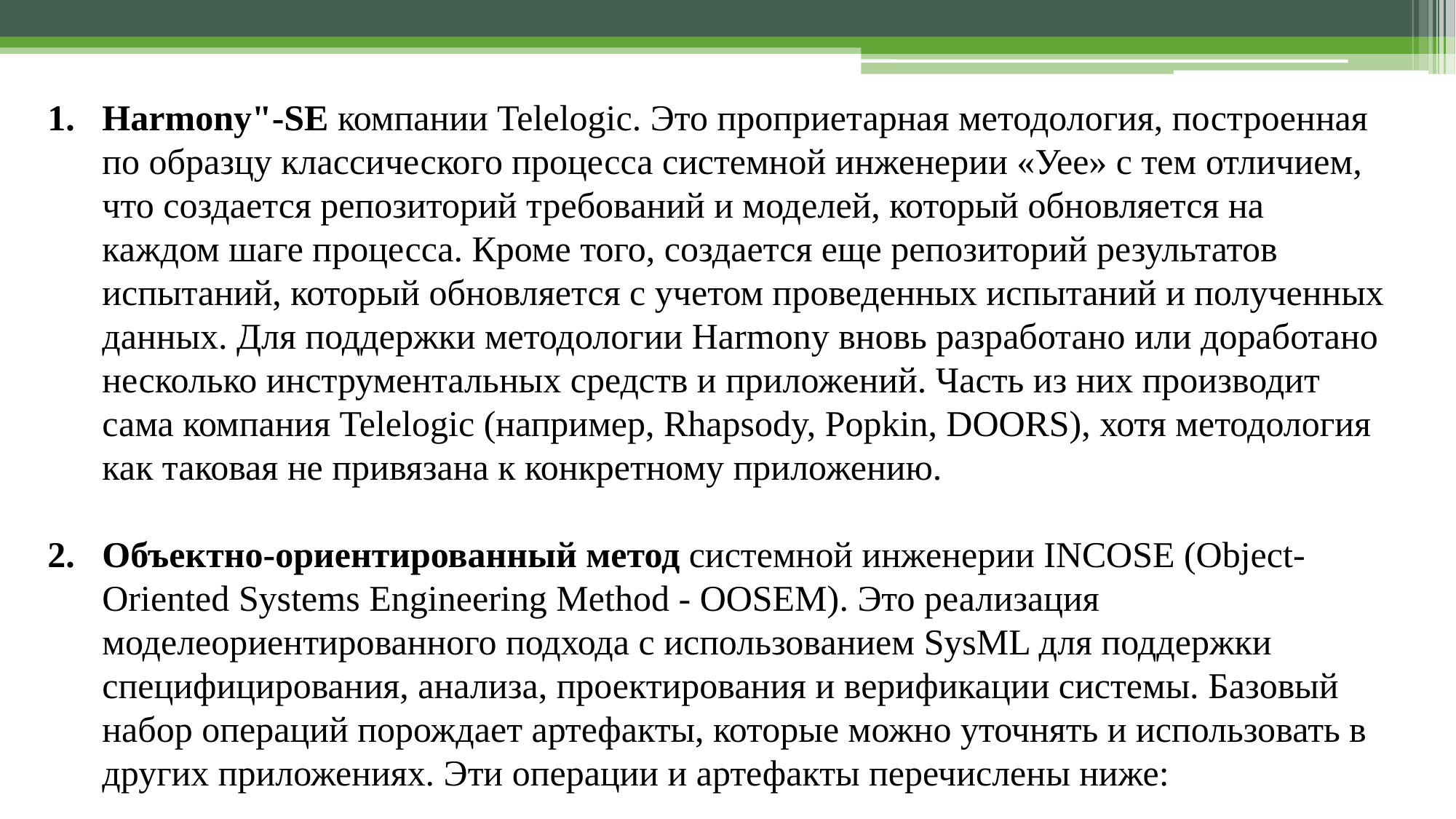

Harmony"-SE компании Telelogic. Это проприетарная методология, построенная по образцу классического процесса системной инженерии «Уее» с тем отличием, что создается репозиторий требований и моделей, который обновляется на каждом шаге процесса. Кроме того, создается еще репозиторий результатов испытаний, который обновляется с учетом проведенных испытаний и полученных данных. Для поддержки методологии Harmony вновь разработано или доработано несколько инструментальных средств и приложений. Часть из них производит сама компания Telelogic (например, Rhapsody, Popkin, DOORS), хотя методология как таковая не привязана к конкретному приложению.

Объектно-ориентированный метод системной инженерии INCOSE (Object- Oriented Systems Engineering Method - OOSEM). Это реализация моделеориентированного подхода с использованием SysML для поддержки специфицирования, анализа, проектирования и верификации системы. Базовый набор операций порождает артефакты, которые можно уточнять и использовать в других приложениях. Эти операции и артефакты перечислены ниже: